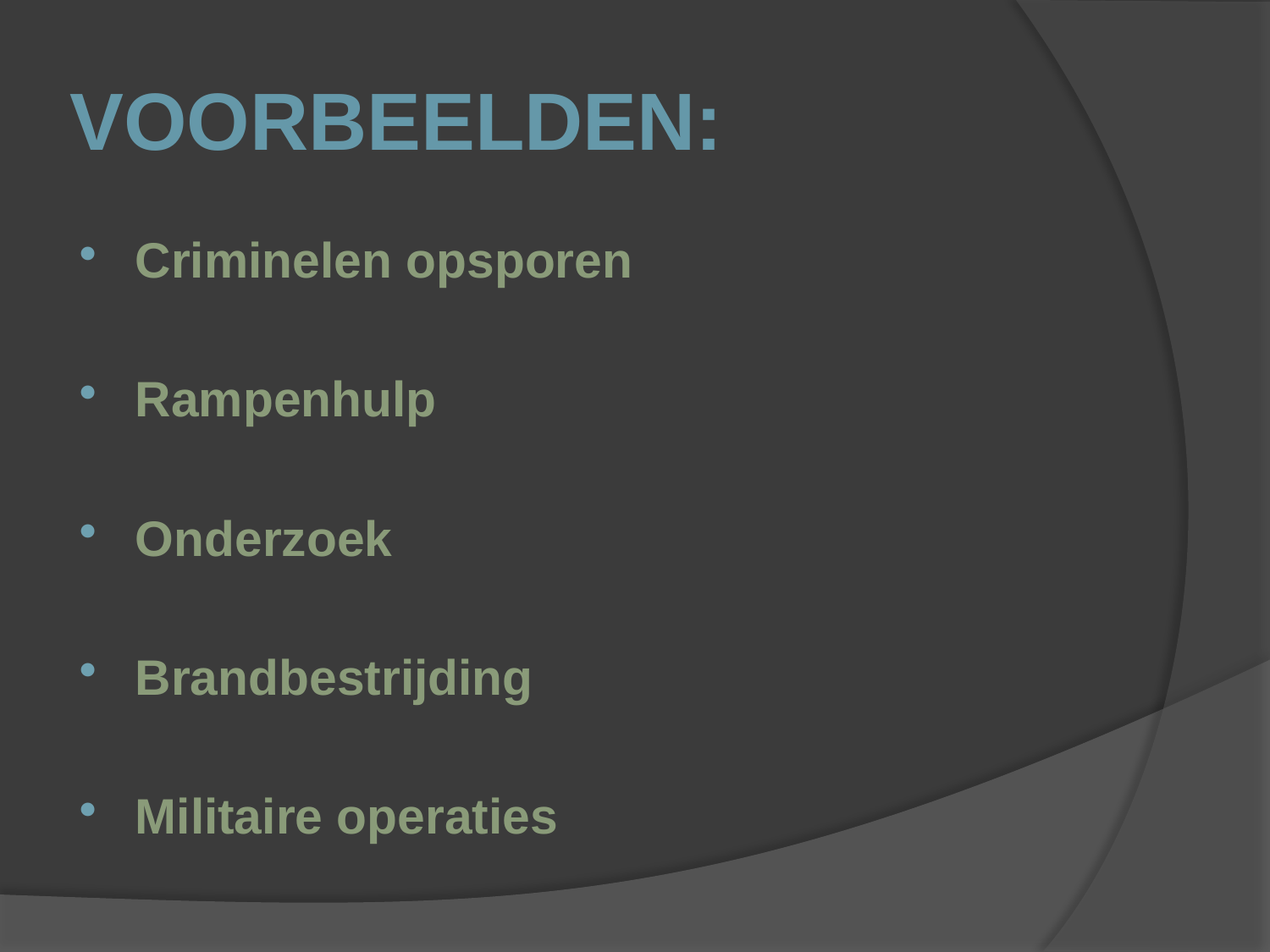

# Voorbeelden:
Criminelen opsporen

Rampenhulp

Onderzoek

Brandbestrijding

Militaire operaties